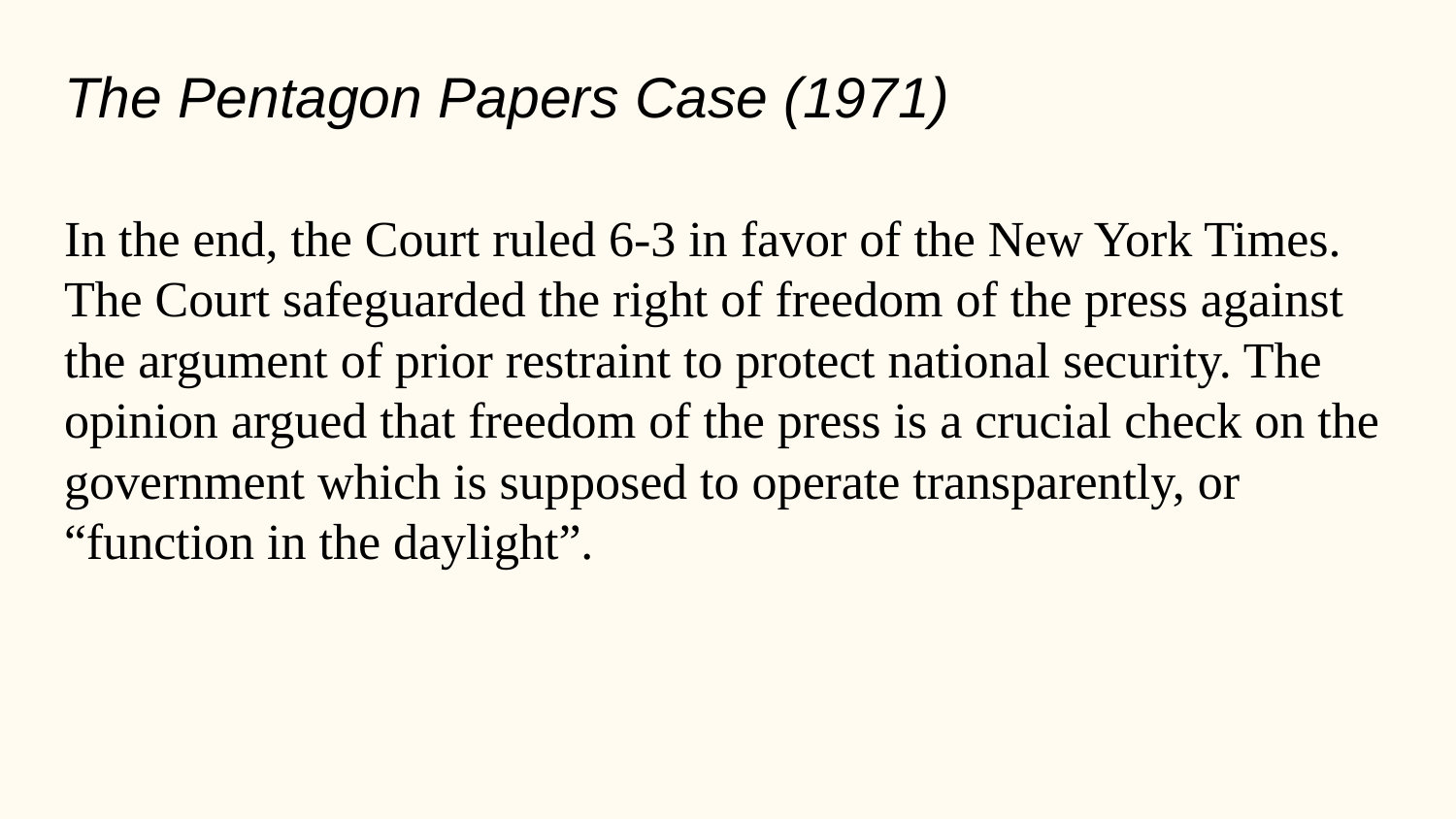

# The Pentagon Papers Case (1971)
In the end, the Court ruled 6-3 in favor of the New York Times. The Court safeguarded the right of freedom of the press against the argument of prior restraint to protect national security. The opinion argued that freedom of the press is a crucial check on the government which is supposed to operate transparently, or “function in the daylight”.